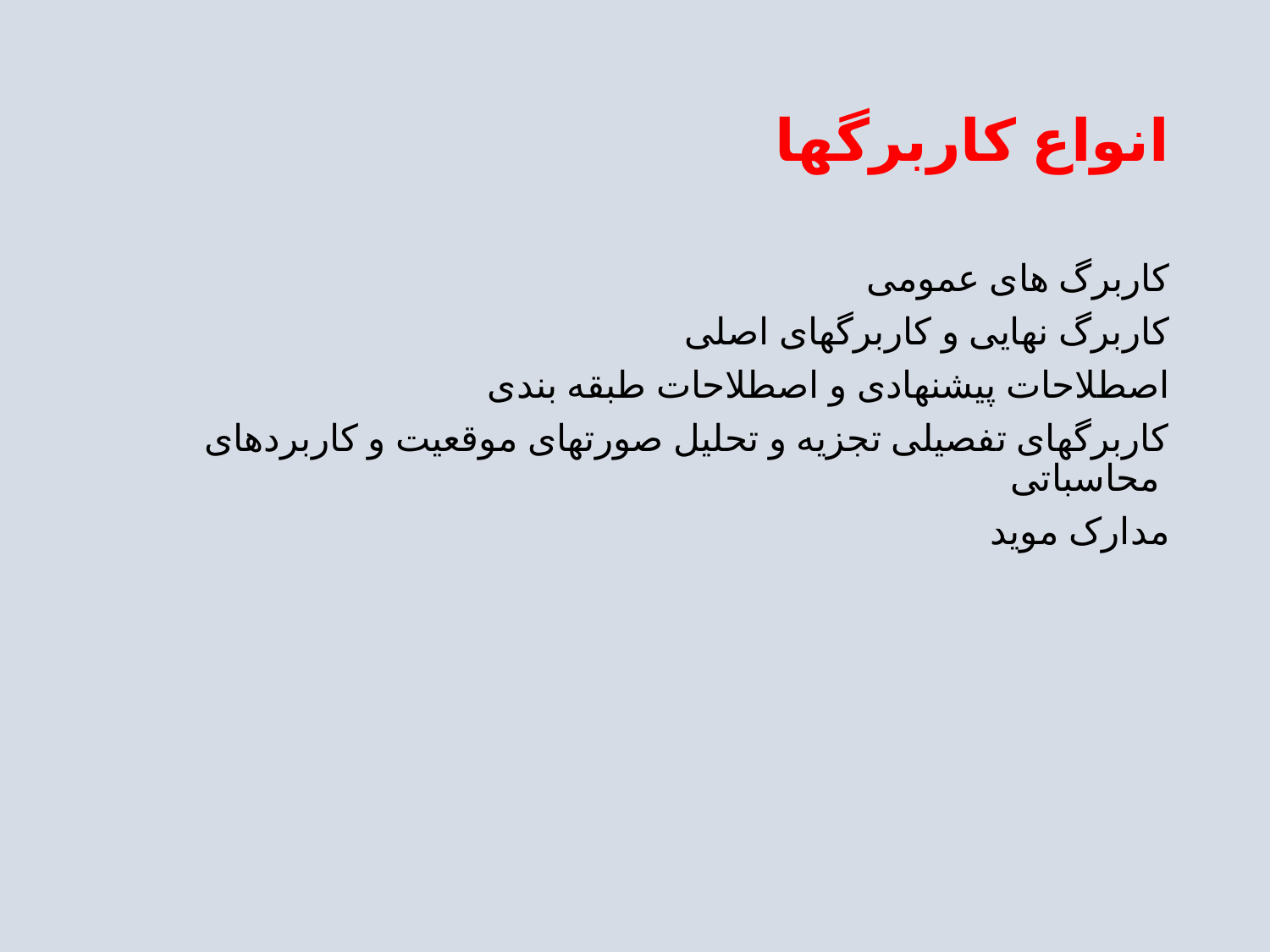

# انواع کاربرگها
کاربرگ های عمومی
کاربرگ نهایی و کاربرگهای اصلی
اصطلاحات پیشنهادی و اصطلاحات طبقه بندی
کاربرگهای تفصیلی تجزیه و تحلیل صورتهای موقعیت و کاربردهای محاسباتی
مدارک موید